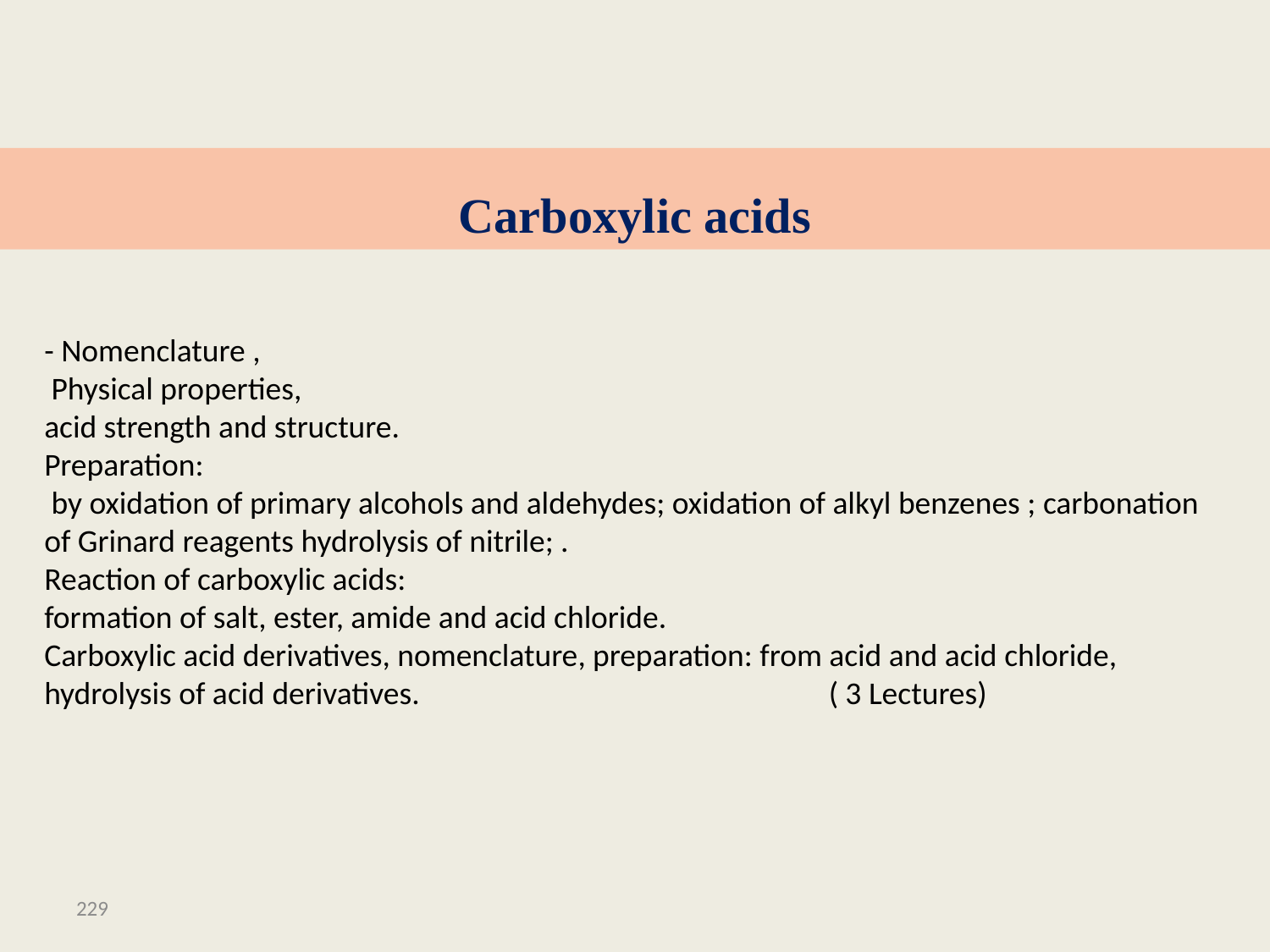

Carboxylic acids

- Nomenclature ,
 Physical properties,
acid strength and structure.
Preparation:
 by oxidation of primary alcohols and aldehydes; oxidation of alkyl benzenes ; carbonation of Grinard reagents hydrolysis of nitrile; .
Reaction of carboxylic acids:
formation of salt, ester, amide and acid chloride.
Carboxylic acid derivatives, nomenclature, preparation: from acid and acid chloride, hydrolysis of acid derivatives.                                                         ( 3 Lectures)
229